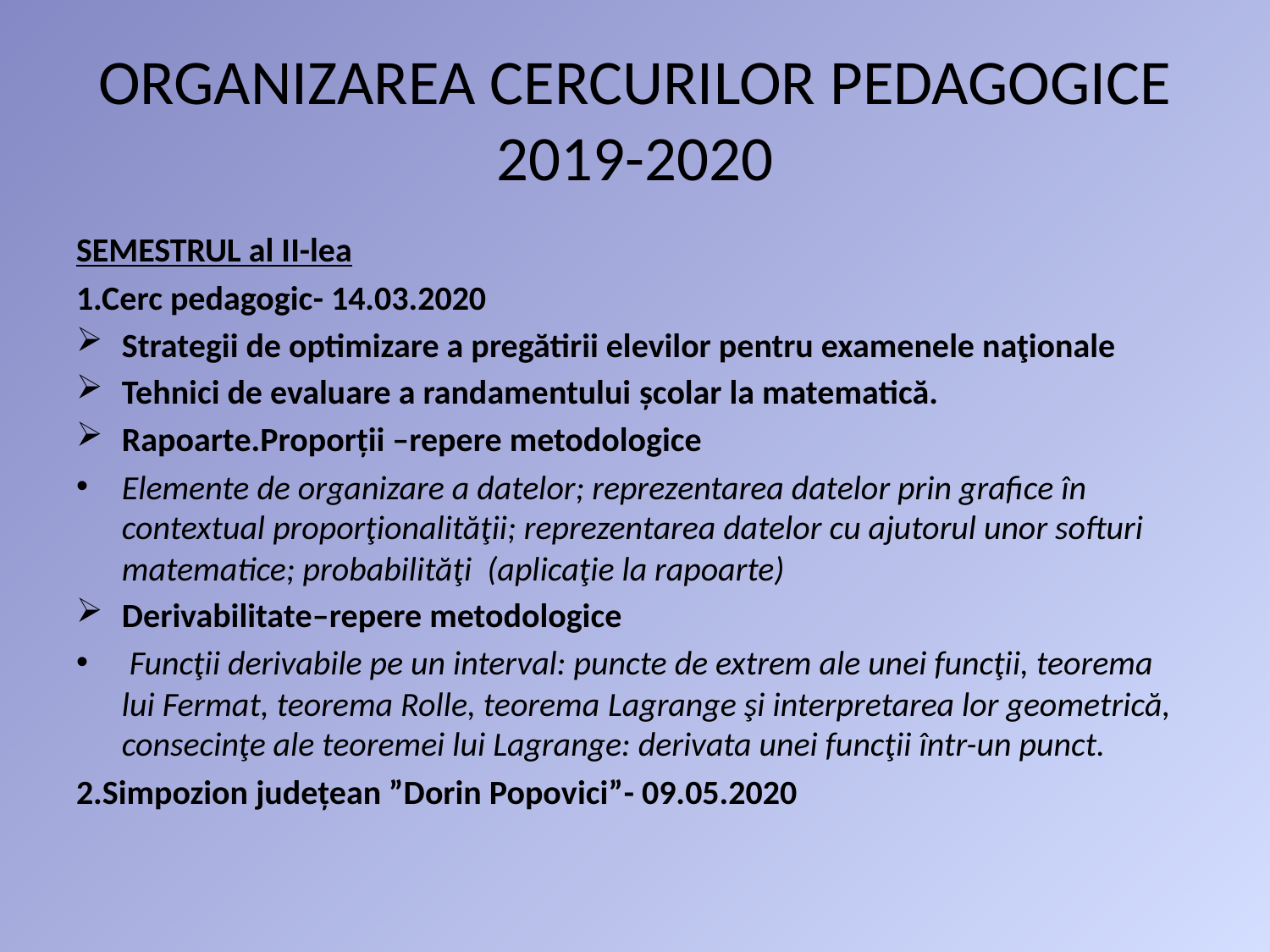

# ORGANIZAREA CERCURILOR PEDAGOGICE 2019-2020
SEMESTRUL al II-lea
1.Cerc pedagogic- 14.03.2020
Strategii de optimizare a pregătirii elevilor pentru examenele naţionale
Tehnici de evaluare a randamentului școlar la matematică.
Rapoarte.Proporţii –repere metodologice
Elemente de organizare a datelor; reprezentarea datelor prin grafice în contextual proporţionalităţii; reprezentarea datelor cu ajutorul unor softuri matematice; probabilităţi  (aplicaţie la rapoarte)
Derivabilitate–repere metodologice
 Funcţii derivabile pe un interval: puncte de extrem ale unei funcţii, teorema lui Fermat, teorema Rolle, teorema Lagrange şi interpretarea lor geometrică, consecinţe ale teoremei lui Lagrange: derivata unei funcţii într-un punct.
2.Simpozion județean ”Dorin Popovici”- 09.05.2020